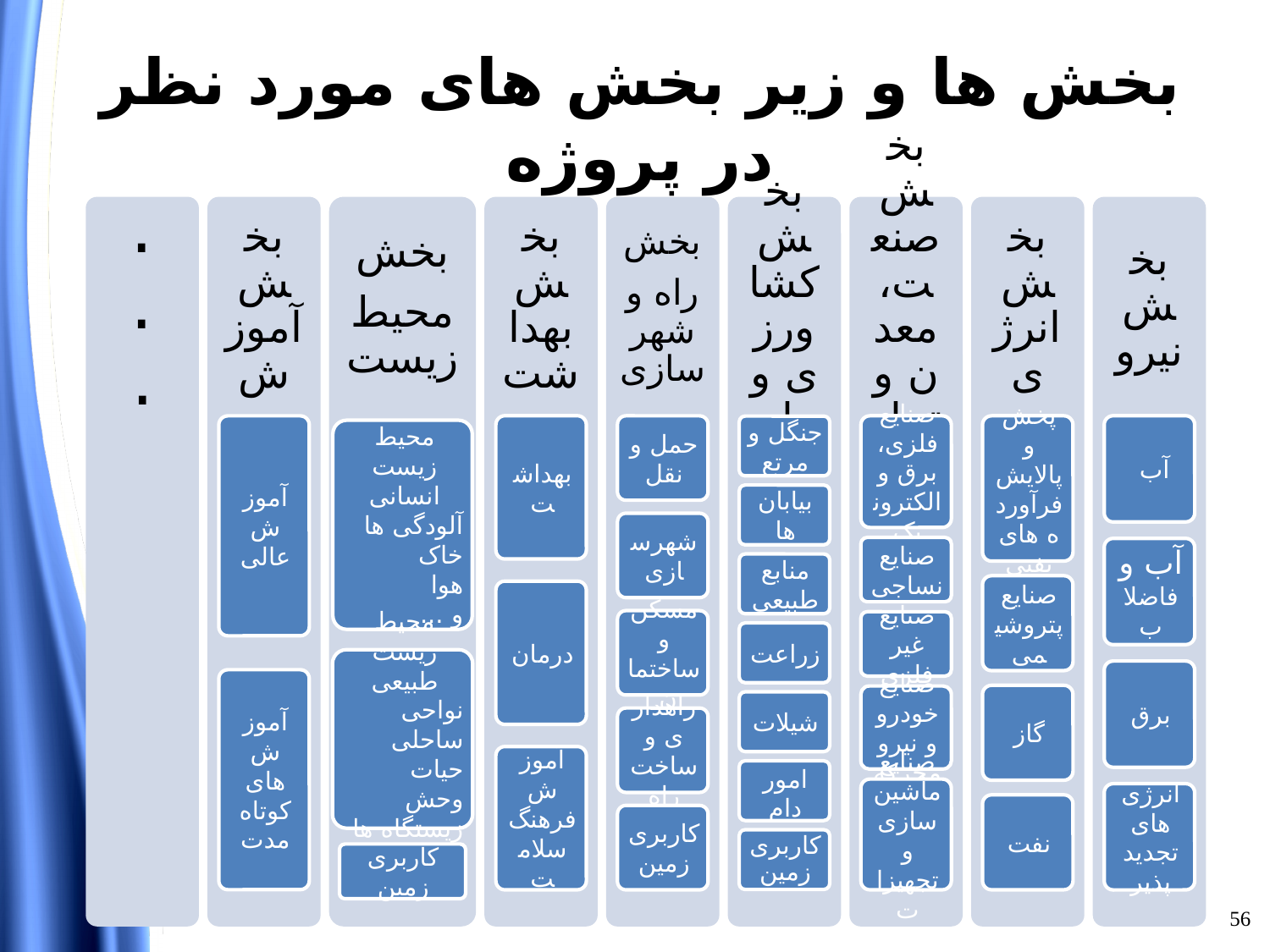

# بخش ها و زیر بخش های مورد نظر در پروژه
. . .
بخش آموزش
آموزش عالی
آموزش های کوتاه مدت
بخش
محیط زیست
محیط زیست انسانی
آلودگی ها
خاک
هوا
و ...
محیط زیست طبیعی
نواحی ساحلی
حیات وحش
زیستگاه ها
و ...
کاربری زمین
بخش بهداشت
بهداشت
درمان
آموزش فرهنگ سلامت
بخش
راه و شهرسازی
حمل و نقل
شهرسازی
مسکن و ساختمان
راهداری و ساخت راه
کاربری زمین
بخش کشاورزی و دام
جنگل و مرتع
بیابان ها
منابع طبیعی
زراعت
شیلات
امور دام
کاربری زمین
بخش صنعت، معدن و تجارت
صنایع فلزی، برق و الکترونیک
صنایع نساجی
صنایع غیر فلزی
صنایع خودرو و نیرو محرکه
صنایع ماشین سازی و تجهیزات
بخش انرژی
پخش و پالایش فرآورده های نفتی
صنایع پتروشیمی
گاز
نفت
بخش نیرو
آب
آب و فاضلاب
برق
انرژی های تجدید پذیر
56